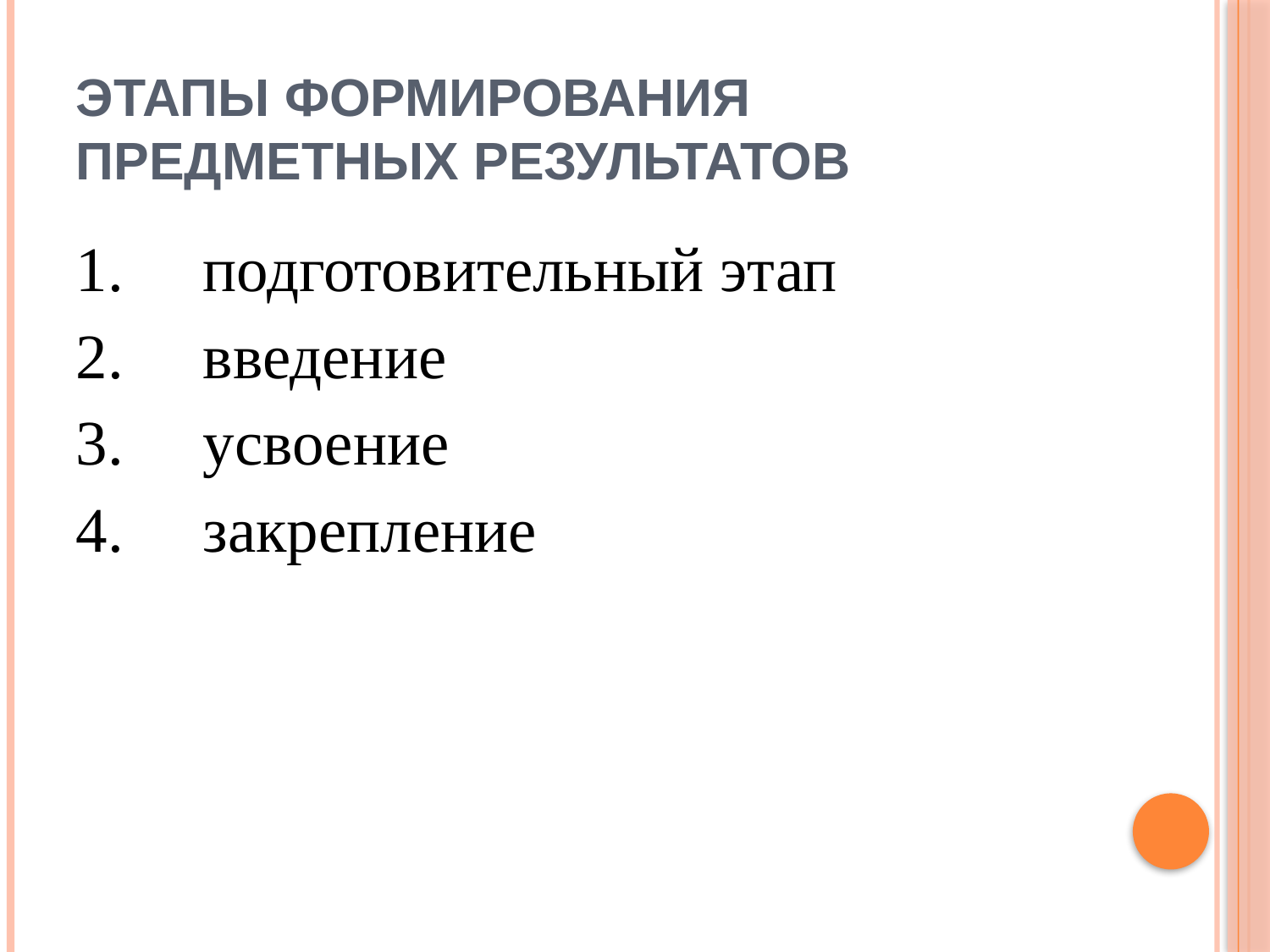

# Этапы формирования предметных результатов
1.	подготовительный этап
2.	введение
3.	усвоение
4.	закрепление